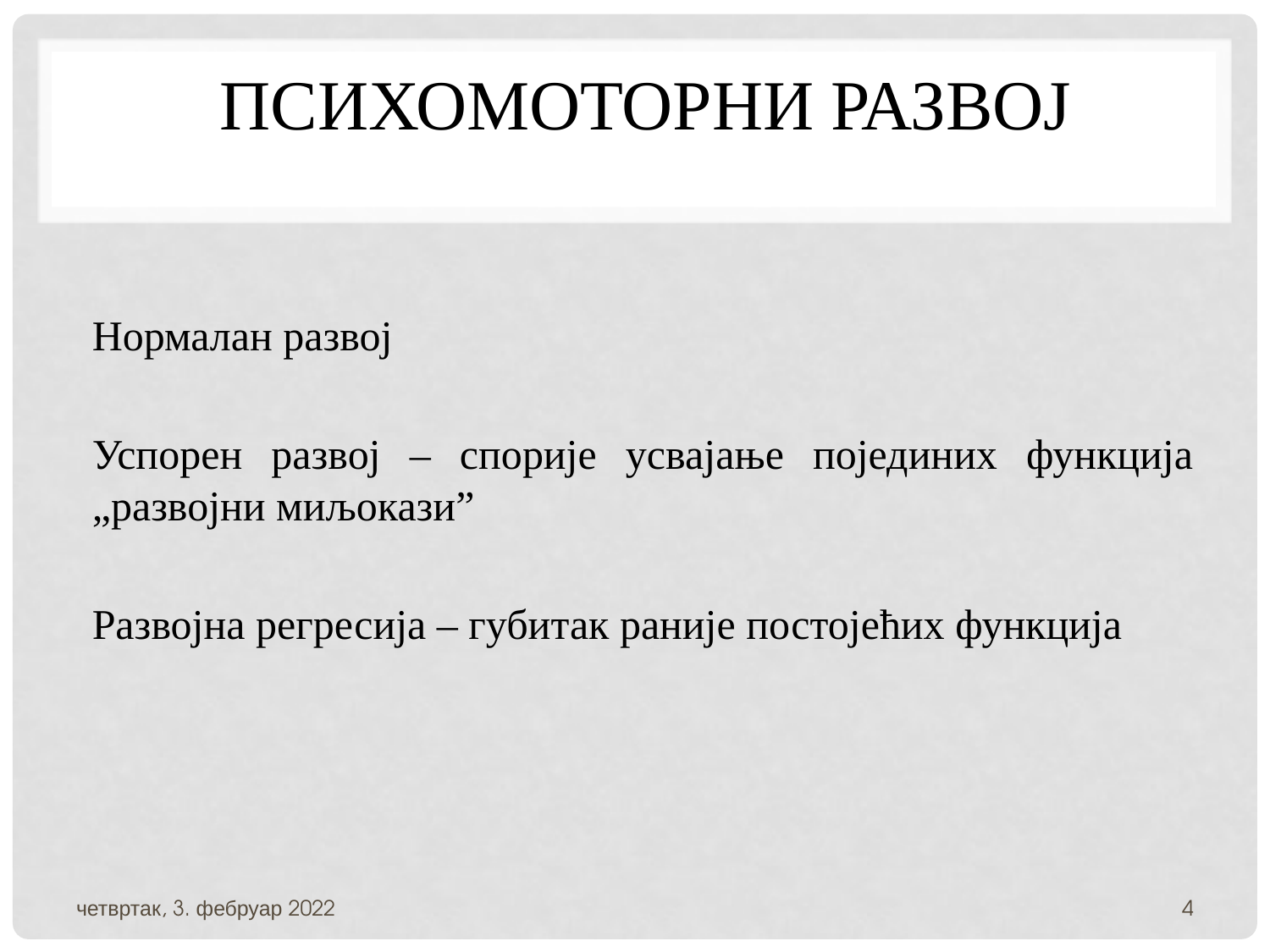

# психомоторни развој

Нормалан развој

Успорен развој – спорије усвајање појединих функција „развојни миљокази”

Развојна регресија – губитак раније постојећих функција
четвртак, 3. фебруар 2022
4